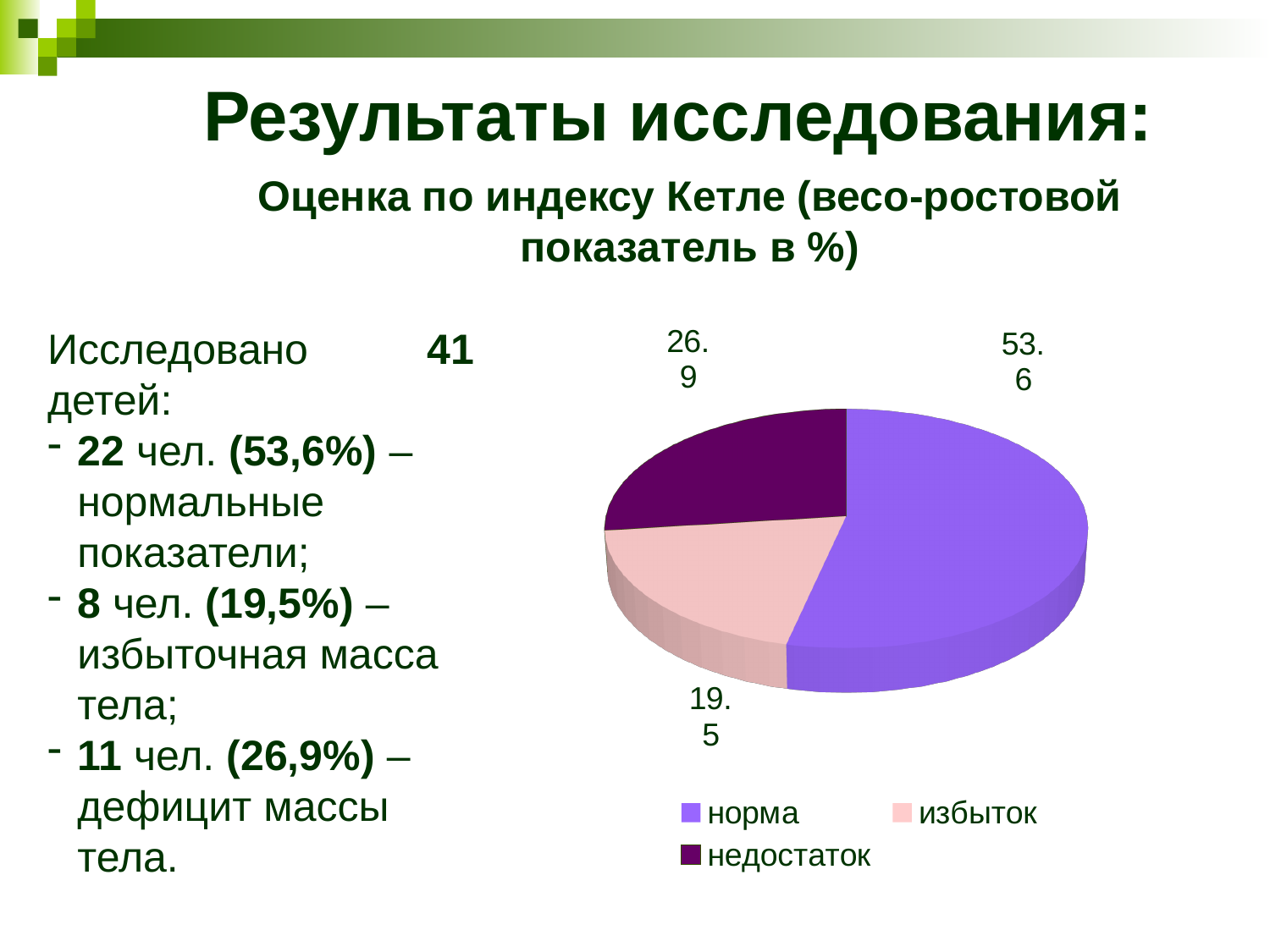

Результаты исследования:
Оценка по индексу Кетле (весо-ростовой показатель в %)

[unsupported chart]

Исследовано 41 детей:
22 чел. (53,6%) – нормальные показатели;
8 чел. (19,5%) – избыточная масса тела;
11 чел. (26,9%) – дефицит массы тела.